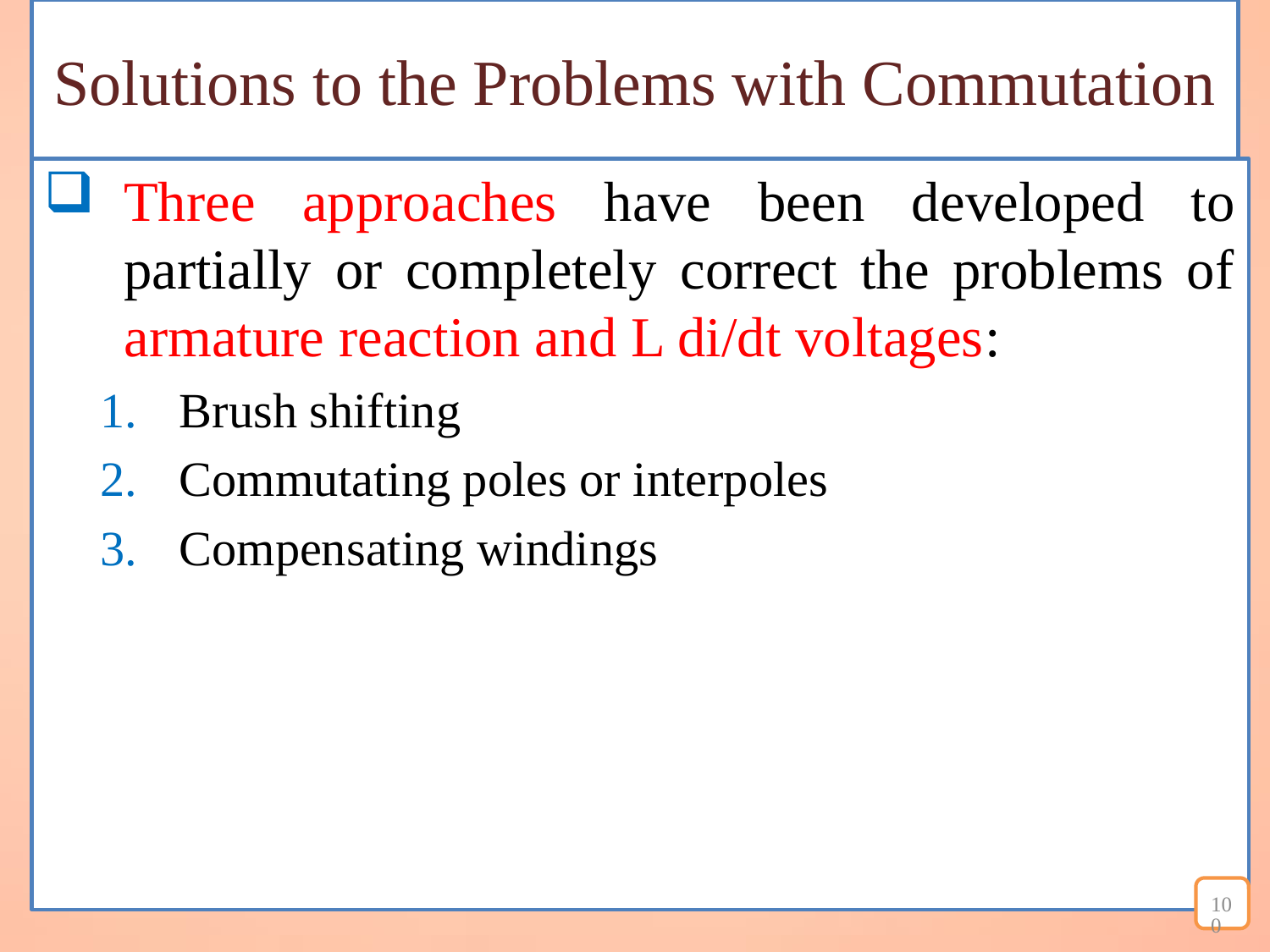

# Solutions to the Problems with Commutation
Three approaches have been developed to partially or completely correct the problems of armature reaction and L di/dt voltages:
Brush shifting
Commutating poles or interpoles
Compensating windings
100